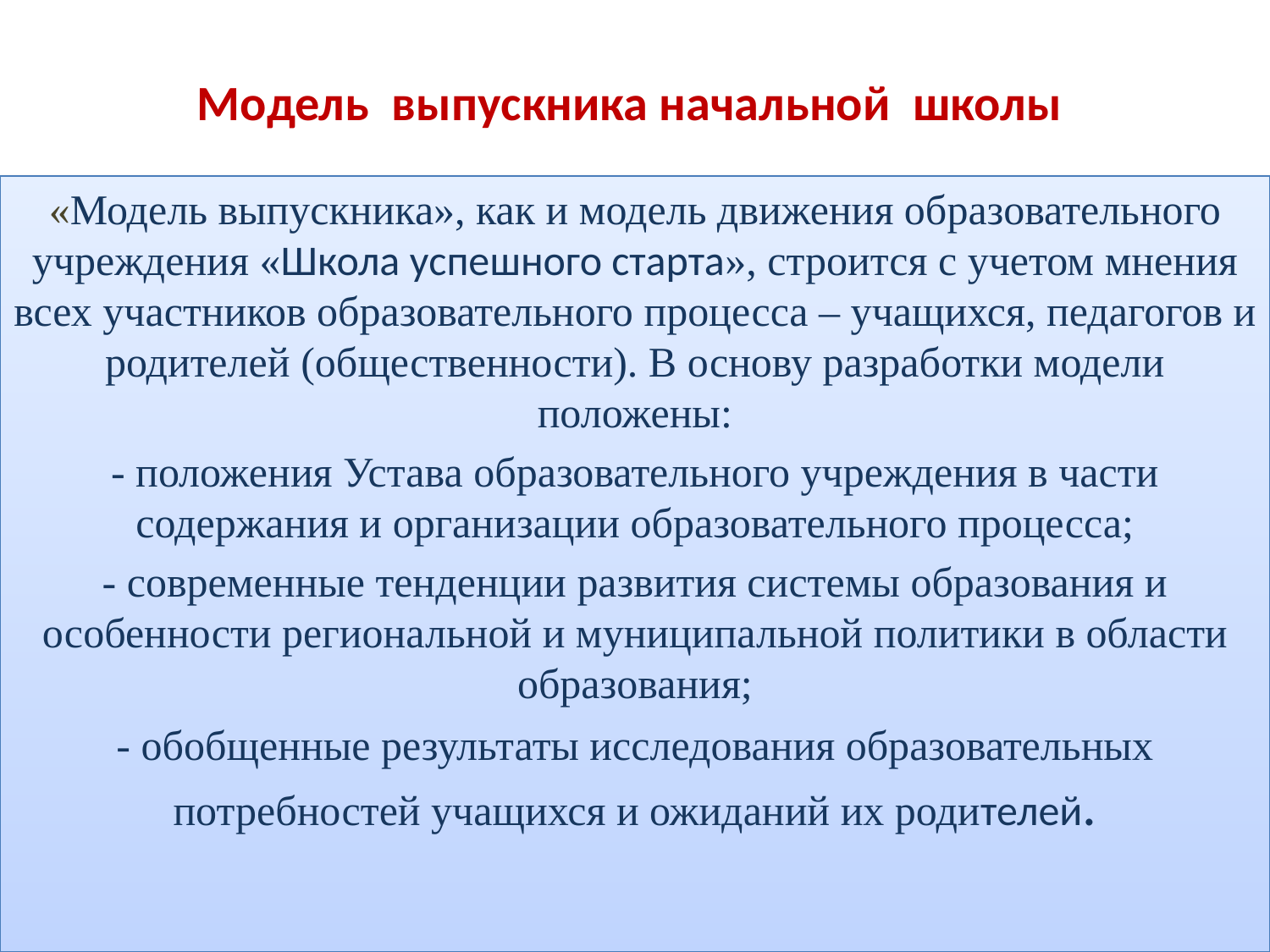

# Модель  выпускника начальной  школы
«Модель выпускника», как и модель движения образовательного учреждения «Школа успешного старта», строится с учетом мнения всех участников образовательного процесса – учащихся, педагогов и родителей (общественности). В основу разработки модели положены:
- положения Устава образовательного учреждения в части содержания и организации образовательного процесса;
- современные тенденции развития системы образования и особенности региональной и муниципальной политики в области образования;
- обобщенные результаты исследования образовательных потребностей учащихся и ожиданий их родителей.